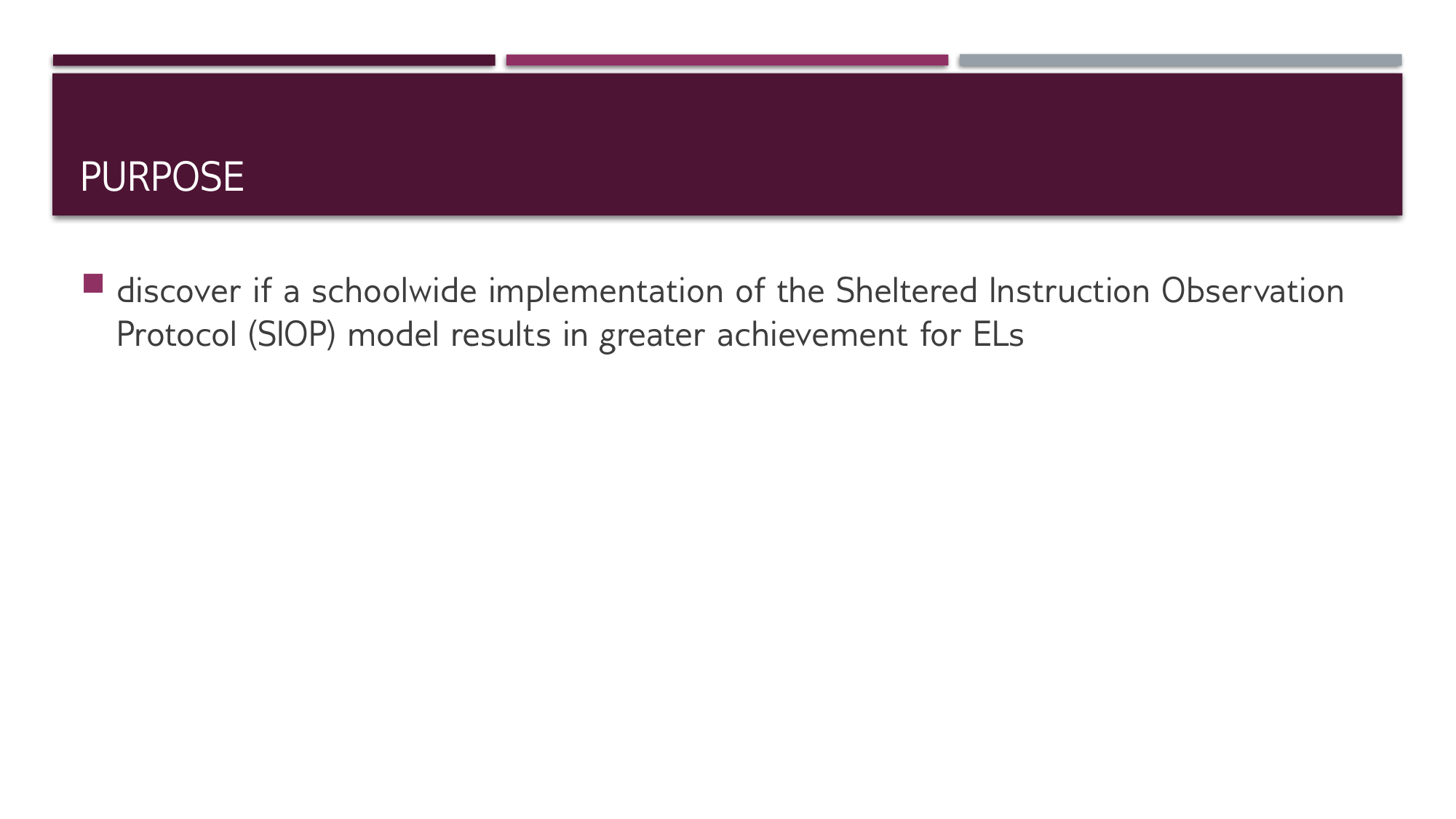

# purpose
discover if a schoolwide implementation of the Sheltered Instruction Observation Protocol (SIOP) model results in greater achievement for ELs